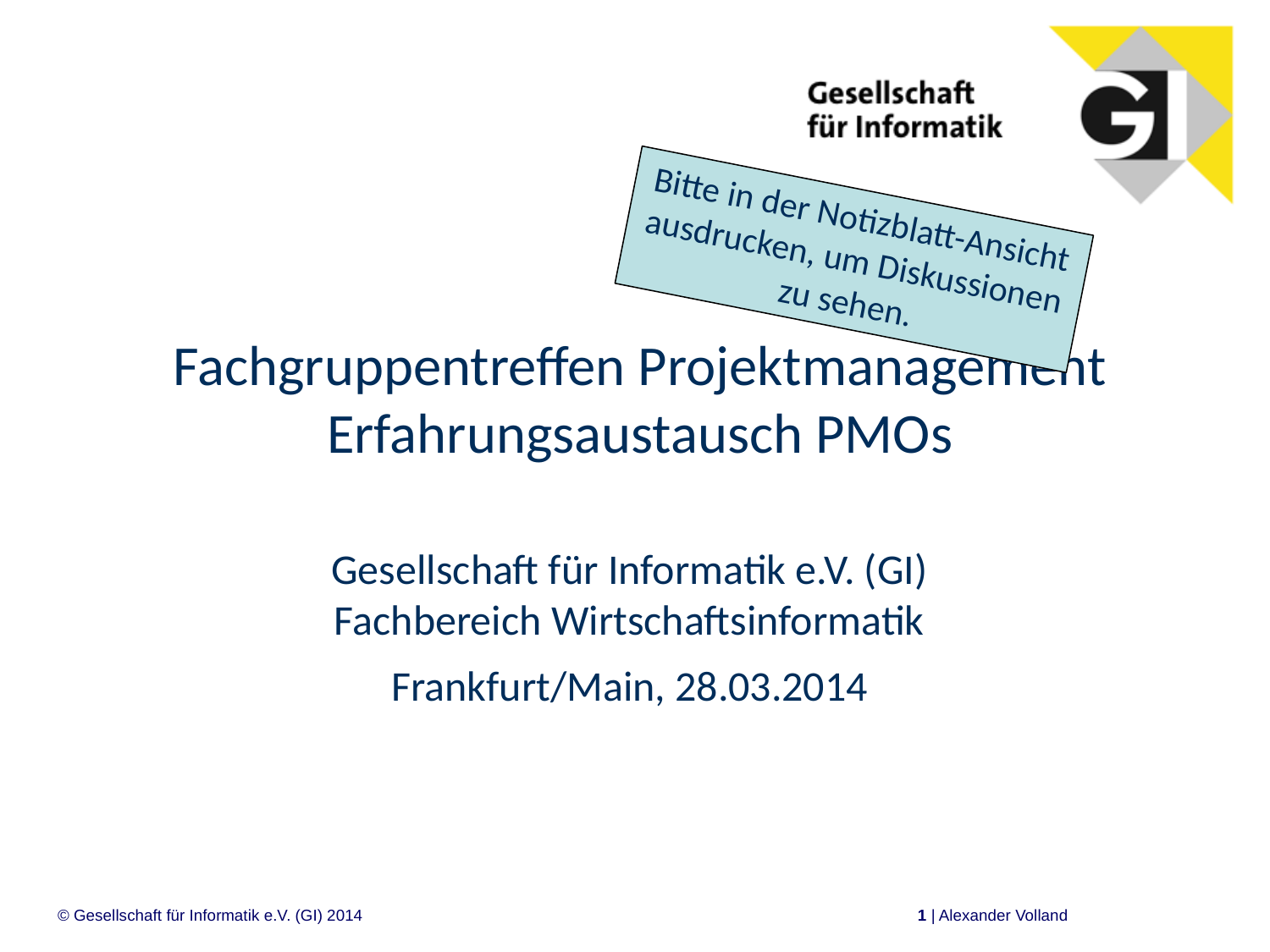

Bitte in der Notizblatt-Ansicht ausdrucken, um Diskussionen zu sehen.
# Fachgruppentreffen Projektmanagement Erfahrungsaustausch PMOs
Gesellschaft für Informatik e.V. (GI)
Fachbereich Wirtschaftsinformatik
Frankfurt/Main, 28.03.2014

© Gesellschaft für Informatik e.V. (GI) 2014
1 | Alexander Volland